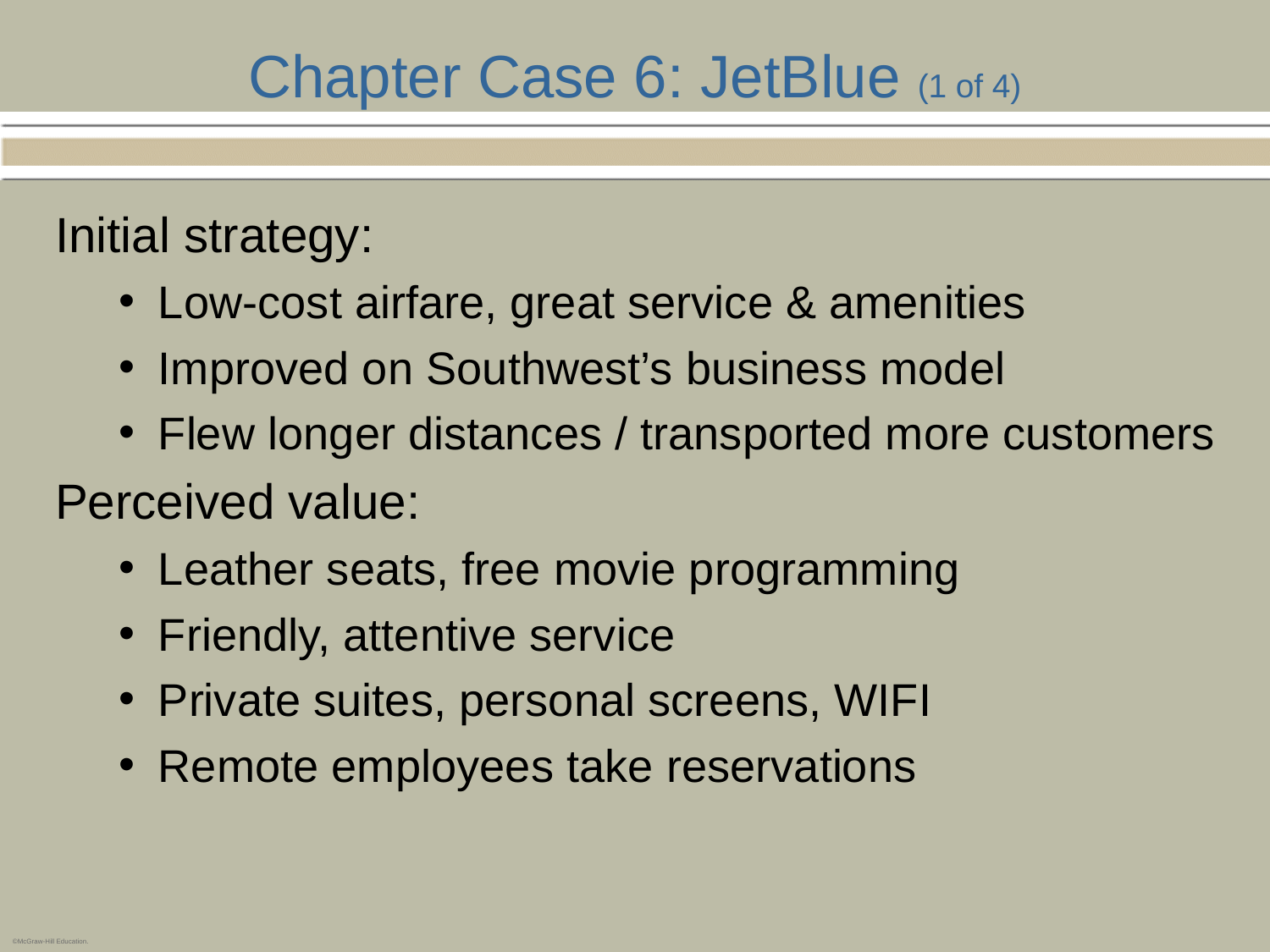

# Chapter Case 6: JetBlue (1 of 4)
Initial strategy:
Low-cost airfare, great service & amenities
Improved on Southwest’s business model
Flew longer distances / transported more customers
Perceived value:
Leather seats, free movie programming
Friendly, attentive service
Private suites, personal screens, WIFI
Remote employees take reservations